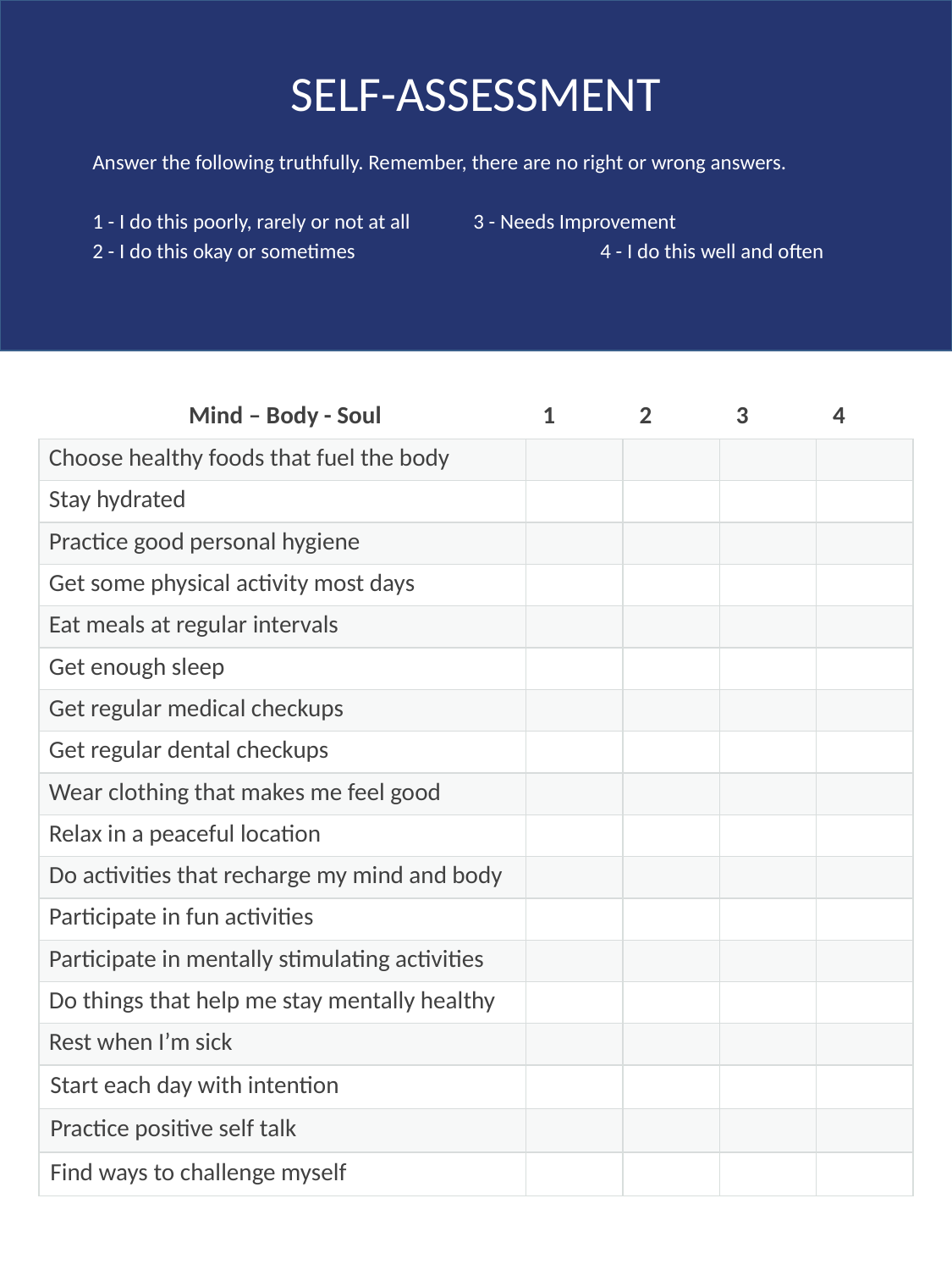

SELF-ASSESSMENT
Answer the following truthfully. Remember, there are no right or wrong answers.

1 - I do this poorly, rarely or not at all	3 - Needs Improvement
2 - I do this okay or sometimes		4 - I do this well and often
| Mind – Body - Soul | 1 | 2 | 3 | 4 |
| --- | --- | --- | --- | --- |
| Choose healthy foods that fuel the body |  |  |  |  |
| Stay hydrated |  |  |  |  |
| Practice good personal hygiene |  |  |  |  |
| Get some physical activity most days |  |  |  |  |
| Eat meals at regular intervals |  |  |  |  |
| Get enough sleep |  |  |  |  |
| Get regular medical checkups |  |  |  |  |
| Get regular dental checkups |  |  |  |  |
| Wear clothing that makes me feel good |  |  |  |  |
| Relax in a peaceful location |  |  |  |  |
| Do activities that recharge my mind and body |  |  |  |  |
| Participate in fun activities |  |  |  |  |
| Participate in mentally stimulating activities |  |  |  |  |
| Do things that help me stay mentally healthy |  |  |  |  |
| Rest when I’m sick |  |  |  |  |
| Start each day with intention |  |  |  |  |
| Practice positive self talk |  |  |  |  |
| Find ways to challenge myself |  |  |  |  |